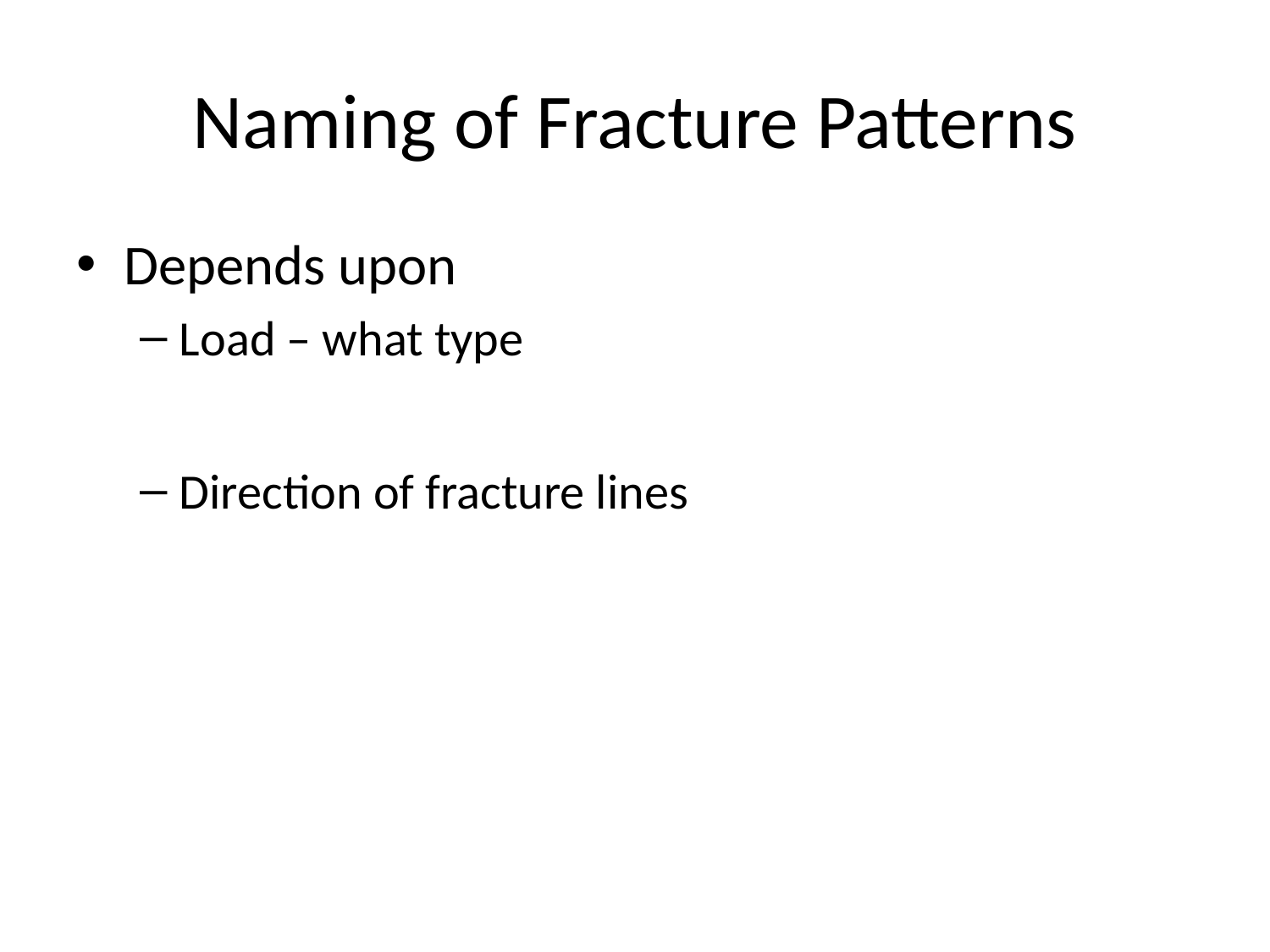

# Naming of Fracture Patterns
Depends upon
Load – what type

Direction of fracture lines